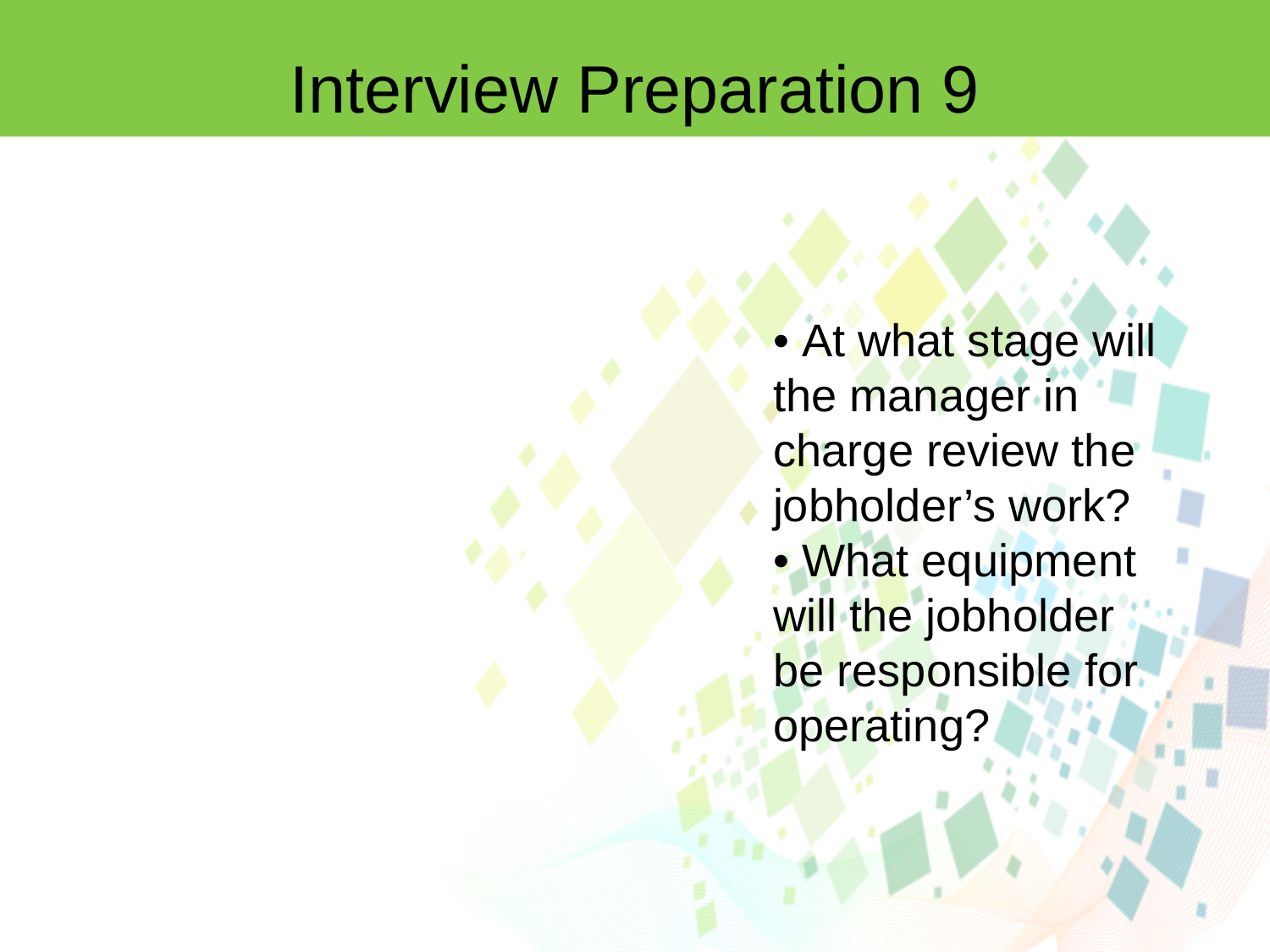

Interview Preparation 9
• At what stage will the manager in charge review the jobholder’s work?
• What equipment will the jobholder be responsible for operating?